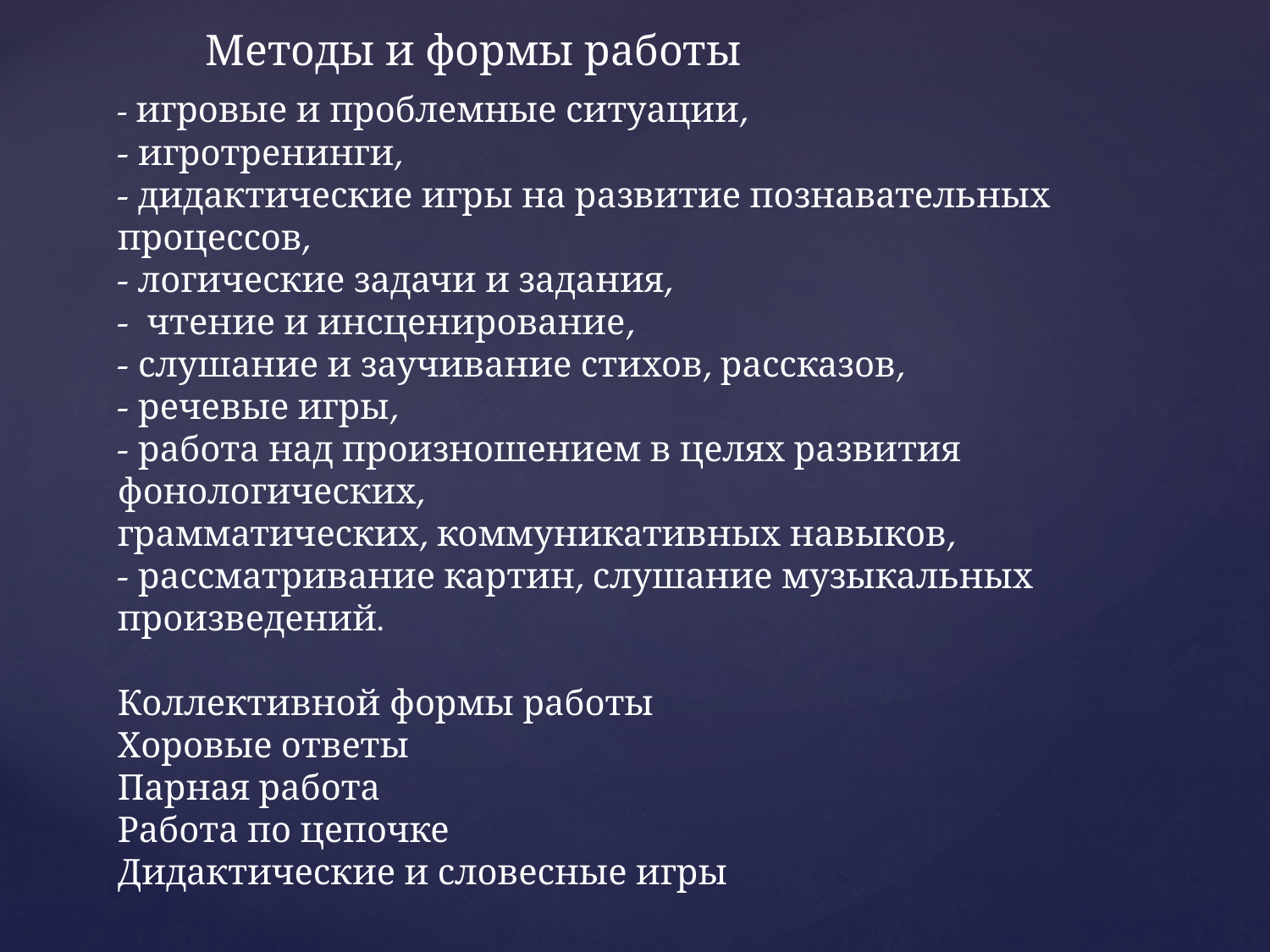

Методы и формы работы
- игровые и проблемные ситуации,
- игротренинги,
- дидактические игры на развитие познавательных процессов,
- логические задачи и задания,
-  чтение и инсценирование,
- слушание и заучивание стихов, рассказов,
- речевые игры,
- работа над произношением в целях развития фонологических,
грамматических, коммуникативных навыков,
- рассматривание картин, слушание музыкальных произведений.

Коллективной формы работы
Хоровые ответы
Парная работа
Работа по цепочке
Дидактические и словесные игры